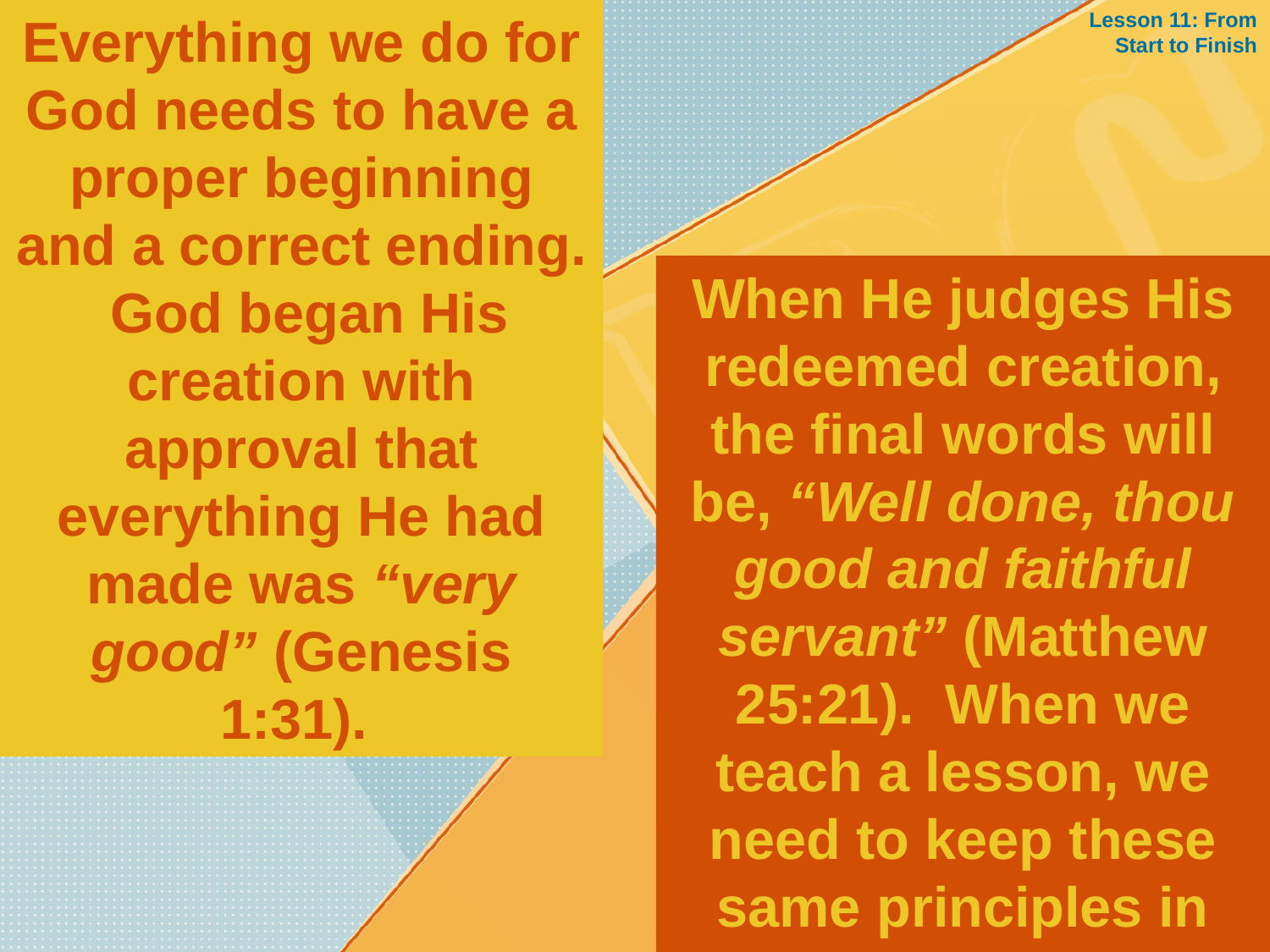

Everything we do for God needs to have a proper beginning and a correct ending.  God began His creation with approval that everything He had made was “very good” (Genesis 1:31).
Lesson 11: From Start to Finish
When He judges His redeemed creation, the final words will be, “Well done, thou good and faithful servant” (Matthew 25:21).  When we teach a lesson, we need to keep these same principles in mind— begin and end well.